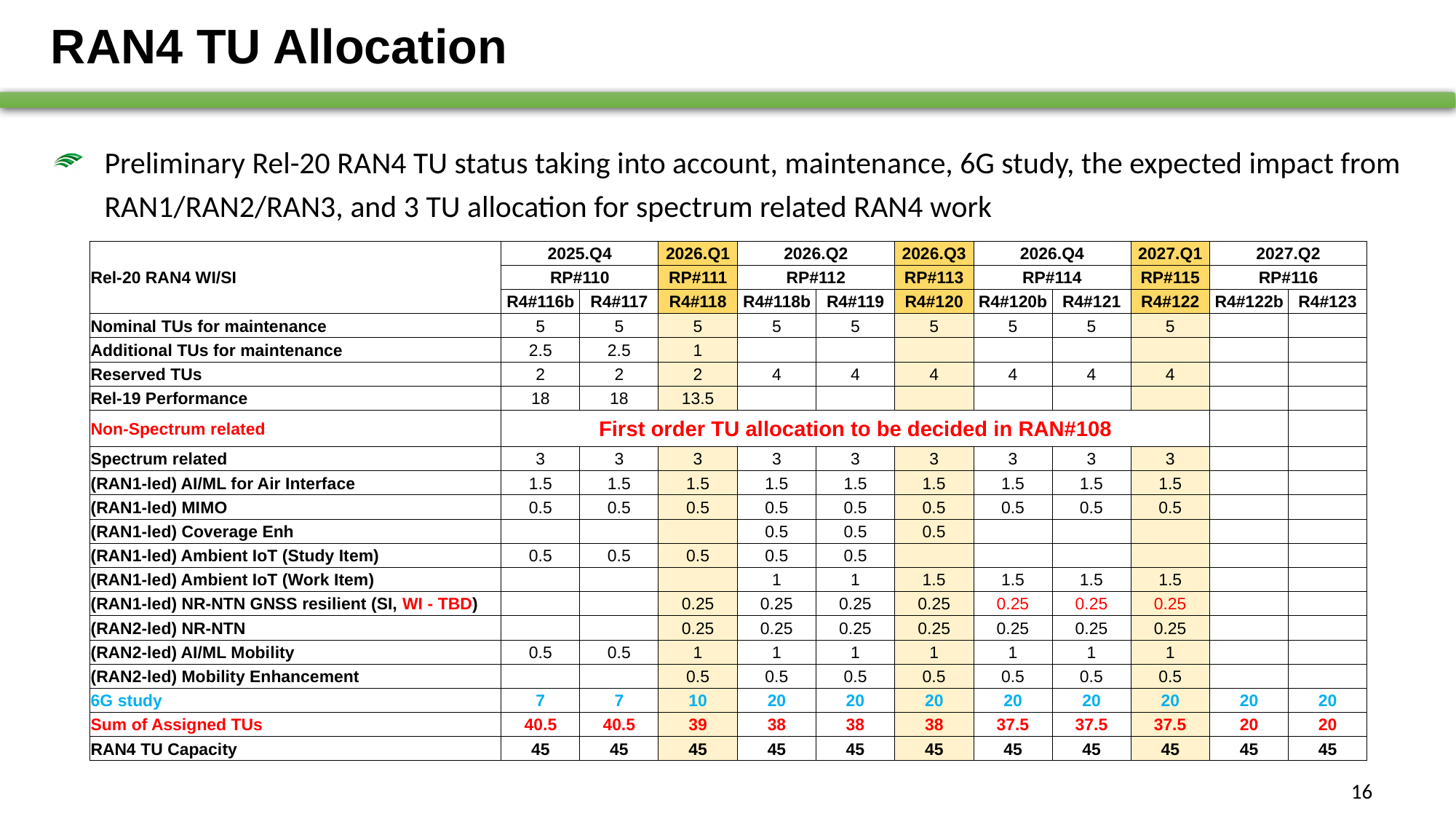

# RAN4 TU Allocation
Preliminary Rel-20 RAN4 TU status taking into account, maintenance, 6G study, the expected impact from RAN1/RAN2/RAN3, and 3 TU allocation for spectrum related RAN4 work
| Rel-20 RAN4 WI/SI | 2025.Q4 |  | 2026.Q1 | 2026.Q2 |  | 2026.Q3 | 2026.Q4 |  | 2027.Q1 | 2027.Q2 |  |
| --- | --- | --- | --- | --- | --- | --- | --- | --- | --- | --- | --- |
|  | RP#110 |  | RP#111 | RP#112 |  | RP#113 | RP#114 |  | RP#115 | RP#116 |  |
|  | R4#116b | R4#117 | R4#118 | R4#118b | R4#119 | R4#120 | R4#120b | R4#121 | R4#122 | R4#122b | R4#123 |
| Nominal TUs for maintenance | 5 | 5 | 5 | 5 | 5 | 5 | 5 | 5 | 5 |  |  |
| Additional TUs for maintenance | 2.5 | 2.5 | 1 |  |  |  |  |  |  |  |  |
| Reserved TUs | 2 | 2 | 2 | 4 | 4 | 4 | 4 | 4 | 4 |  |  |
| Rel-19 Performance | 18 | 18 | 13.5 |  |  |  |  |  |  |  |  |
| Non-Spectrum related | First order TU allocation to be decided in RAN#108 |  |  |  |  |  |  |  |  |  |  |
| Spectrum related | 3 | 3 | 3 | 3 | 3 | 3 | 3 | 3 | 3 |  |  |
| (RAN1-led) AI/ML for Air Interface | 1.5 | 1.5 | 1.5 | 1.5 | 1.5 | 1.5 | 1.5 | 1.5 | 1.5 |  |  |
| (RAN1-led) MIMO | 0.5 | 0.5 | 0.5 | 0.5 | 0.5 | 0.5 | 0.5 | 0.5 | 0.5 |  |  |
| (RAN1-led) Coverage Enh |  |  |  | 0.5 | 0.5 | 0.5 |  |  |  |  |  |
| (RAN1-led) Ambient IoT (Study Item) | 0.5 | 0.5 | 0.5 | 0.5 | 0.5 |  |  |  |  |  |  |
| (RAN1-led) Ambient IoT (Work Item) |  |  |  | 1 | 1 | 1.5 | 1.5 | 1.5 | 1.5 |  |  |
| (RAN1-led) NR-NTN GNSS resilient (SI, WI - TBD) |  |  | 0.25 | 0.25 | 0.25 | 0.25 | 0.25 | 0.25 | 0.25 |  |  |
| (RAN2-led) NR-NTN |  |  | 0.25 | 0.25 | 0.25 | 0.25 | 0.25 | 0.25 | 0.25 |  |  |
| (RAN2-led) AI/ML Mobility | 0.5 | 0.5 | 1 | 1 | 1 | 1 | 1 | 1 | 1 |  |  |
| (RAN2-led) Mobility Enhancement |  |  | 0.5 | 0.5 | 0.5 | 0.5 | 0.5 | 0.5 | 0.5 |  |  |
| 6G study | 7 | 7 | 10 | 20 | 20 | 20 | 20 | 20 | 20 | 20 | 20 |
| Sum of Assigned TUs | 40.5 | 40.5 | 39 | 38 | 38 | 38 | 37.5 | 37.5 | 37.5 | 20 | 20 |
| RAN4 TU Capacity | 45 | 45 | 45 | 45 | 45 | 45 | 45 | 45 | 45 | 45 | 45 |